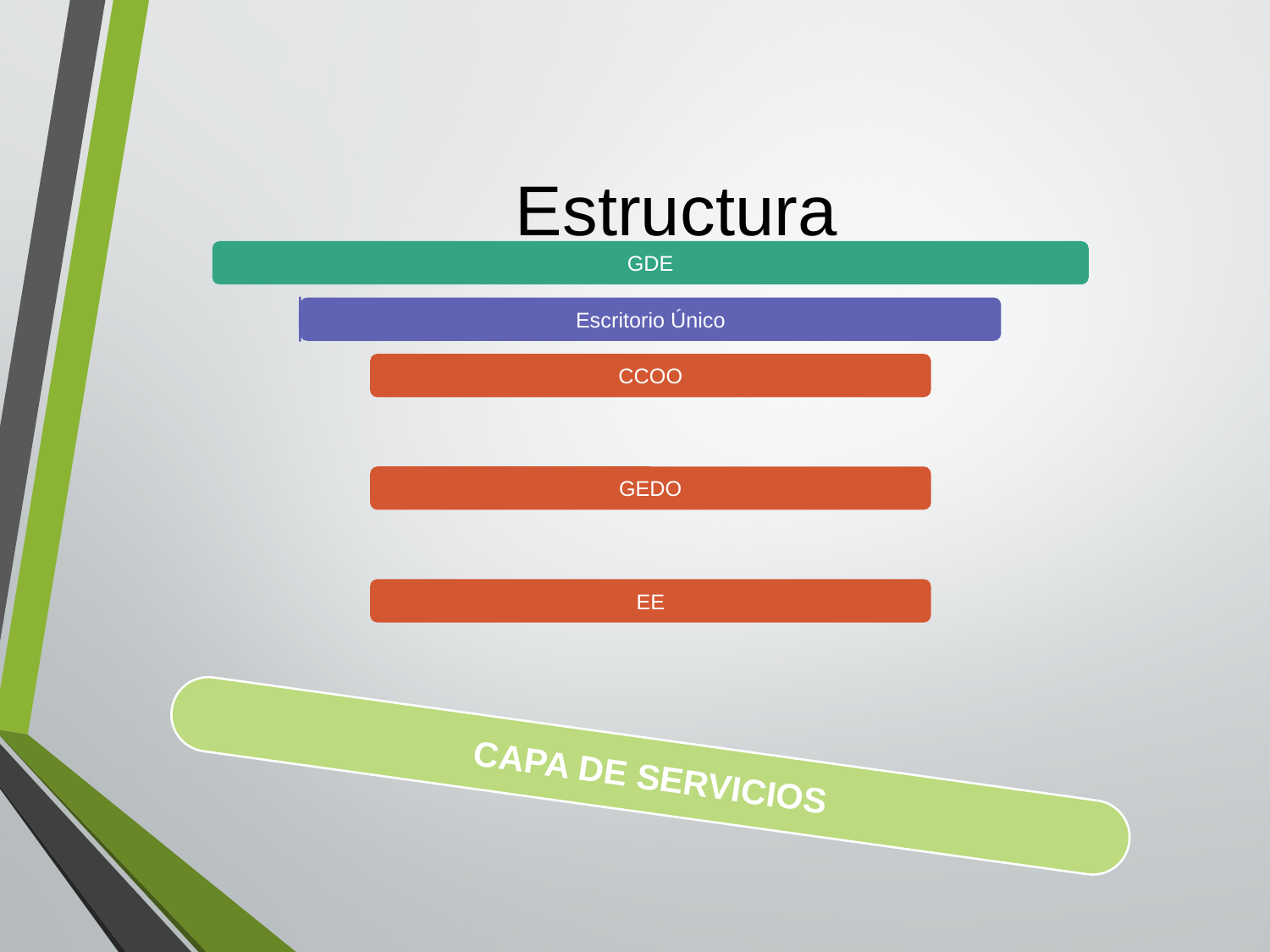

# Estructura
GDE
Escritorio Único
CCOO
GEDO
EE
CAPA DE SERVICIOS